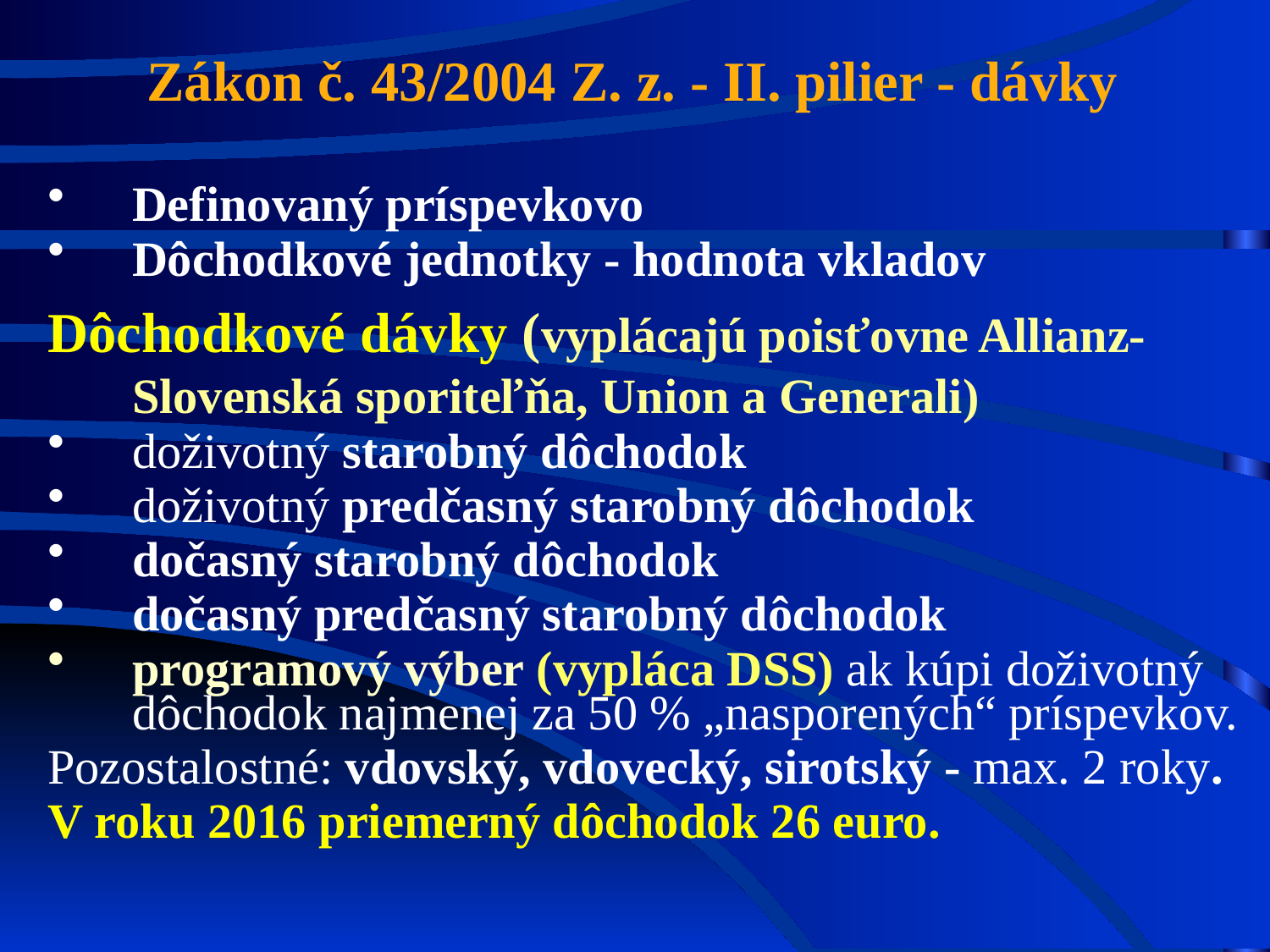

Zákon č. 43/2004 Z. z. - II. pilier - dávky
Definovaný príspevkovo
Dôchodkové jednotky - hodnota vkladov
Dôchodkové dávky (vyplácajú poisťovne Allianz-Slovenská sporiteľňa, Union a Generali)
doživotný starobný dôchodok
doživotný predčasný starobný dôchodok
dočasný starobný dôchodok
dočasný predčasný starobný dôchodok
programový výber (vypláca DSS) ak kúpi doživotný dôchodok najmenej za 50 % „nasporených“ príspevkov.
Pozostalostné: vdovský, vdovecký, sirotský - max. 2 roky.
V roku 2016 priemerný dôchodok 26 euro.